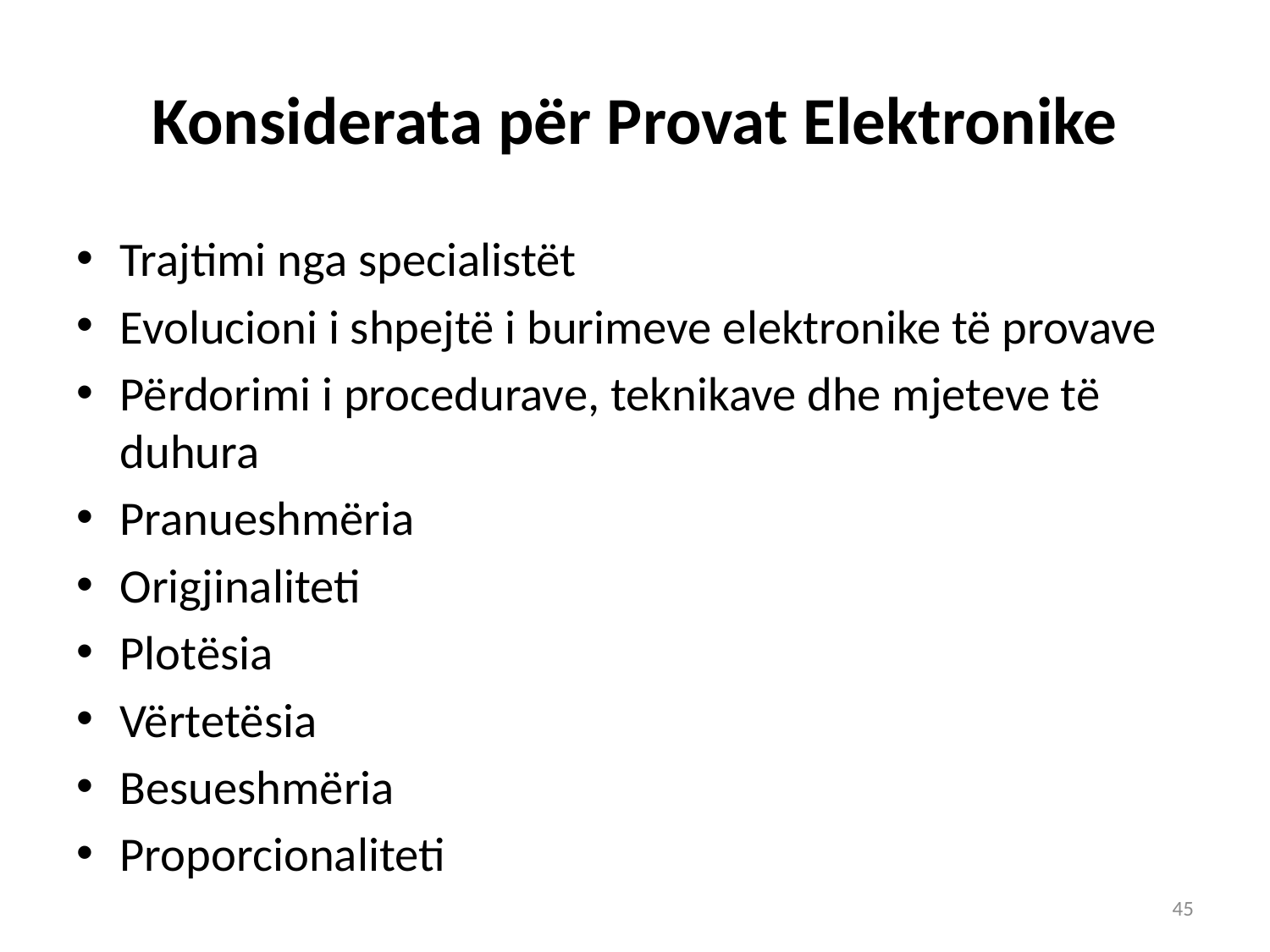

# Konsiderata për Provat Elektronike
Trajtimi nga specialistët
Evolucioni i shpejtë i burimeve elektronike të provave
Përdorimi i procedurave, teknikave dhe mjeteve të duhura
Pranueshmëria
Origjinaliteti
Plotësia
Vërtetësia
Besueshmëria
Proporcionaliteti
45